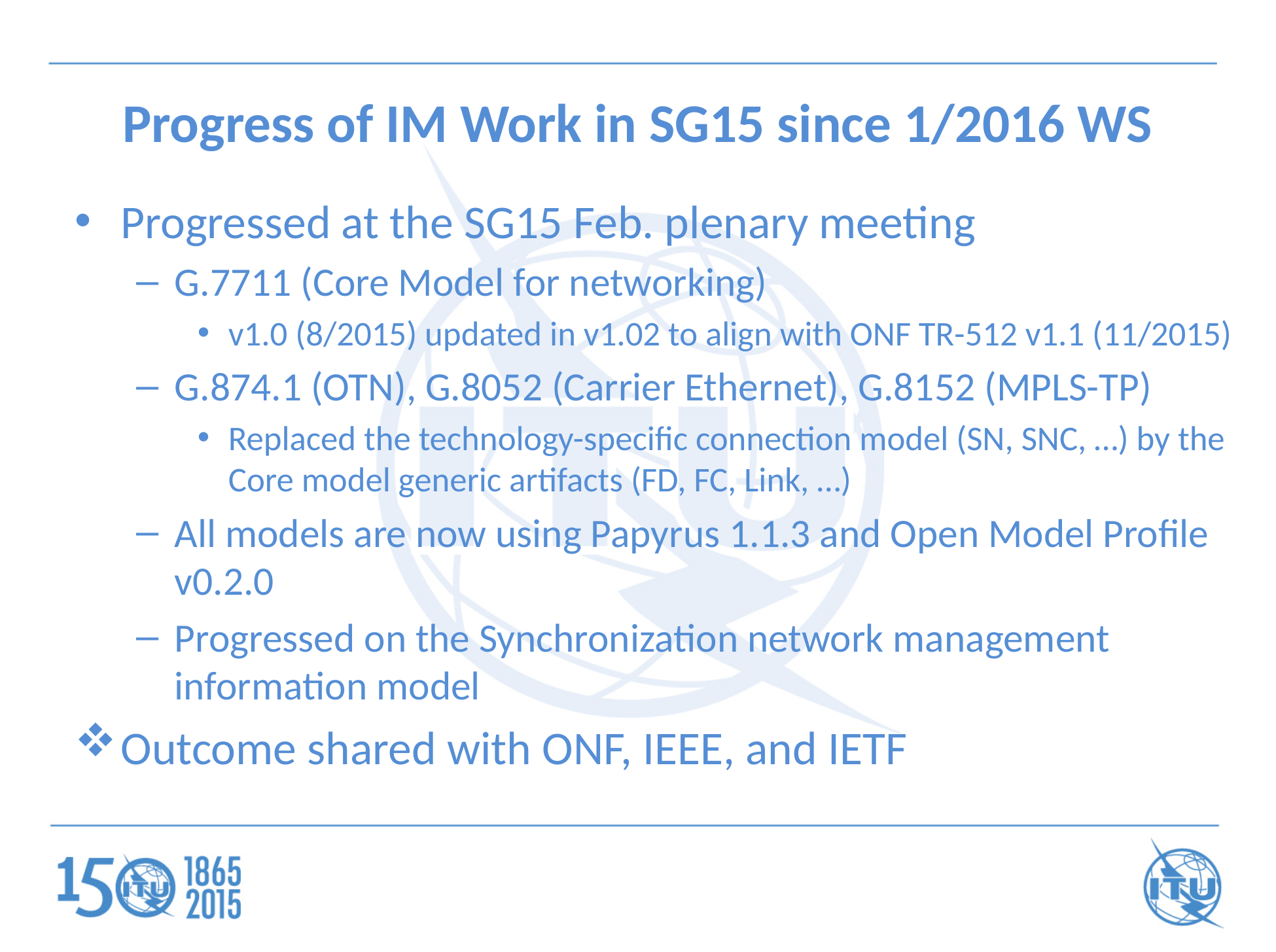

# Progress of IM Work in SG15 since 1/2016 WS
Progressed at the SG15 Feb. plenary meeting
G.7711 (Core Model for networking)
v1.0 (8/2015) updated in v1.02 to align with ONF TR-512 v1.1 (11/2015)
G.874.1 (OTN), G.8052 (Carrier Ethernet), G.8152 (MPLS-TP)
Replaced the technology-specific connection model (SN, SNC, …) by the Core model generic artifacts (FD, FC, Link, …)
All models are now using Papyrus 1.1.3 and Open Model Profile v0.2.0
Progressed on the Synchronization network management information model
Outcome shared with ONF, IEEE, and IETF